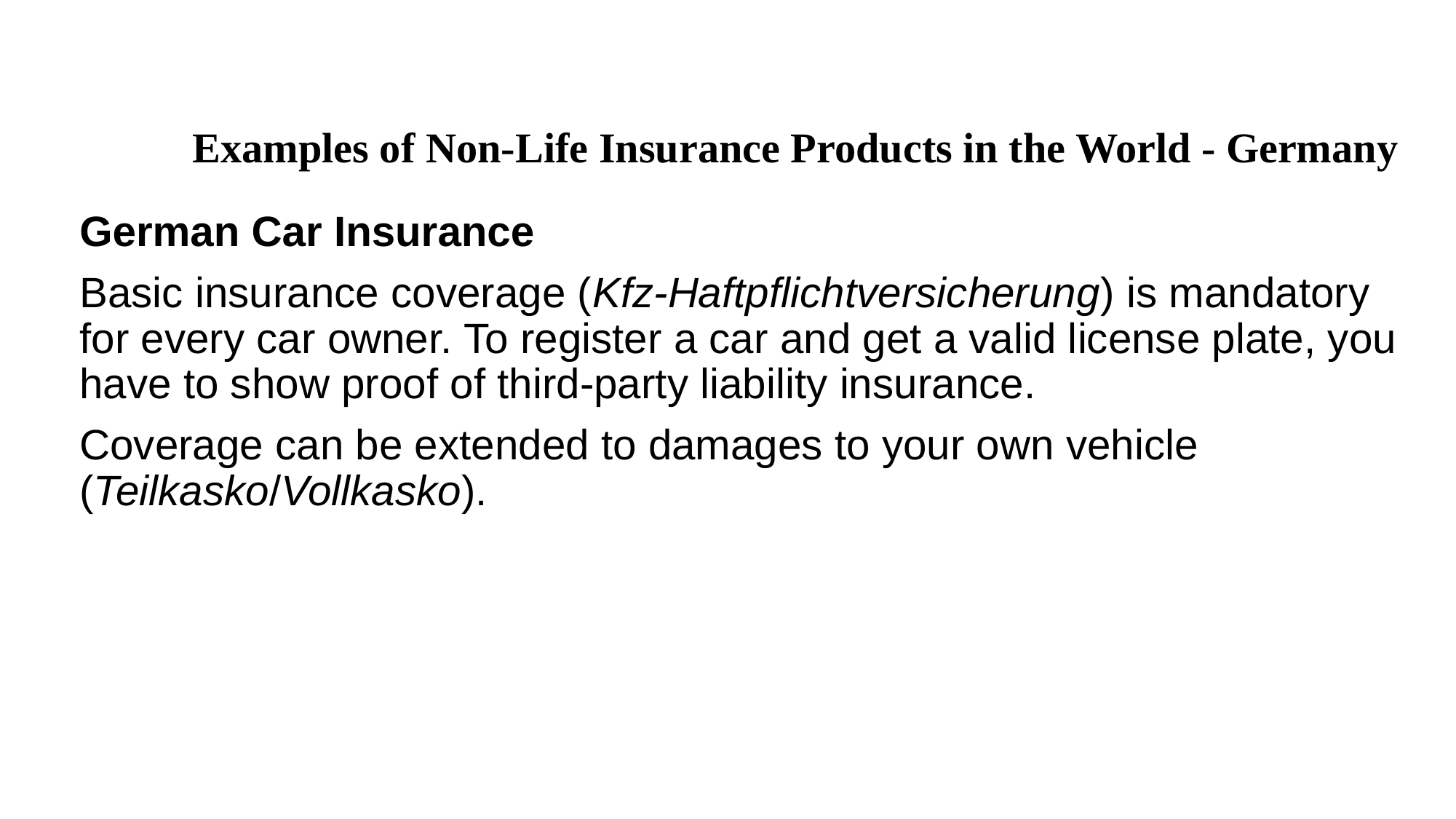

# Examples of Non-Life Insurance Products in the World - Germany
German Car Insurance
Basic insurance coverage (Kfz-Haftpflichtversicherung) is mandatory for every car owner. To register a car and get a valid license plate, you have to show proof of third-party liability insurance.
Coverage can be extended to damages to your own vehicle (Teilkasko/Vollkasko).